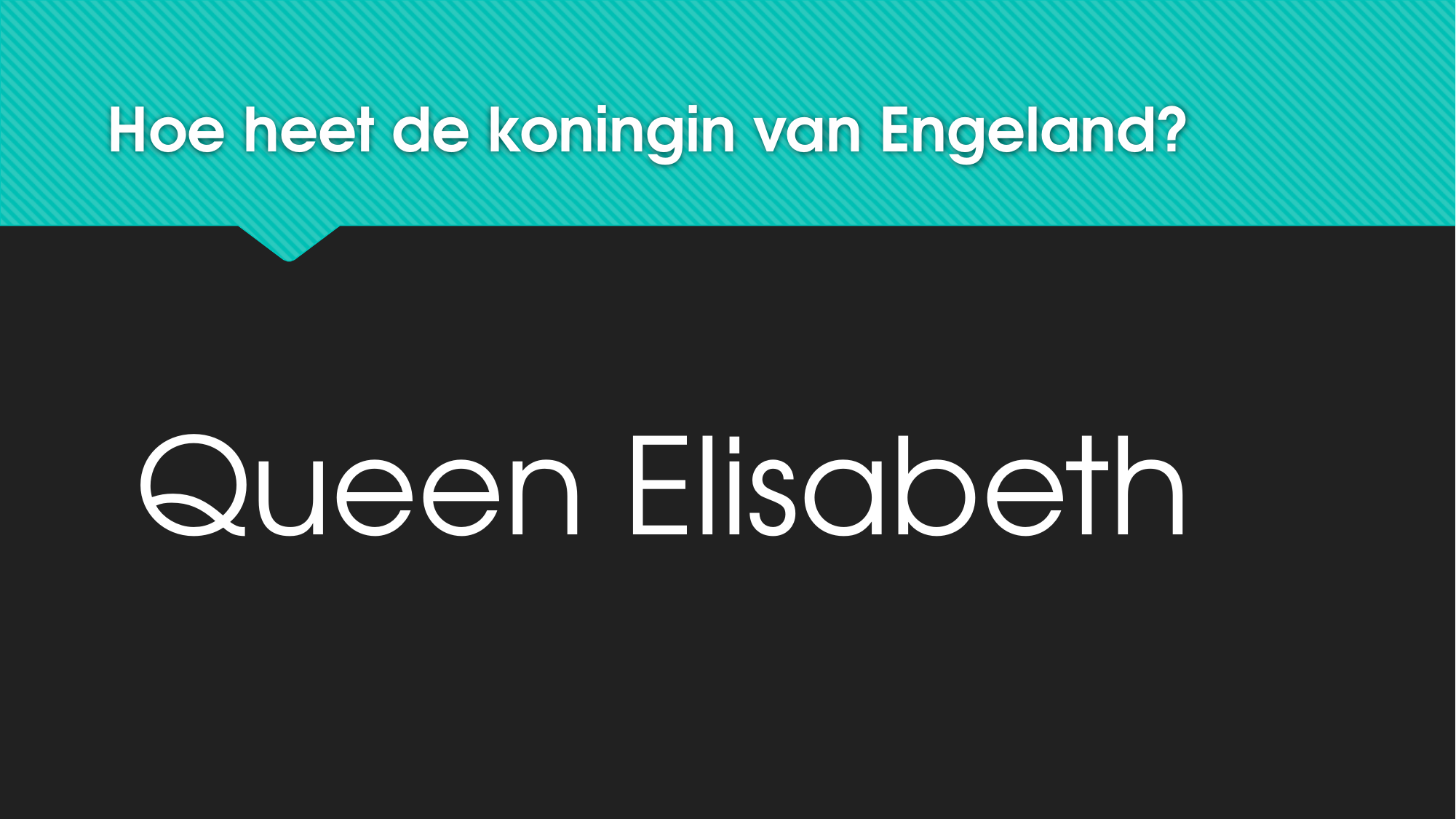

# Hoe heet de koningin van Engeland?

Queen Elisabeth